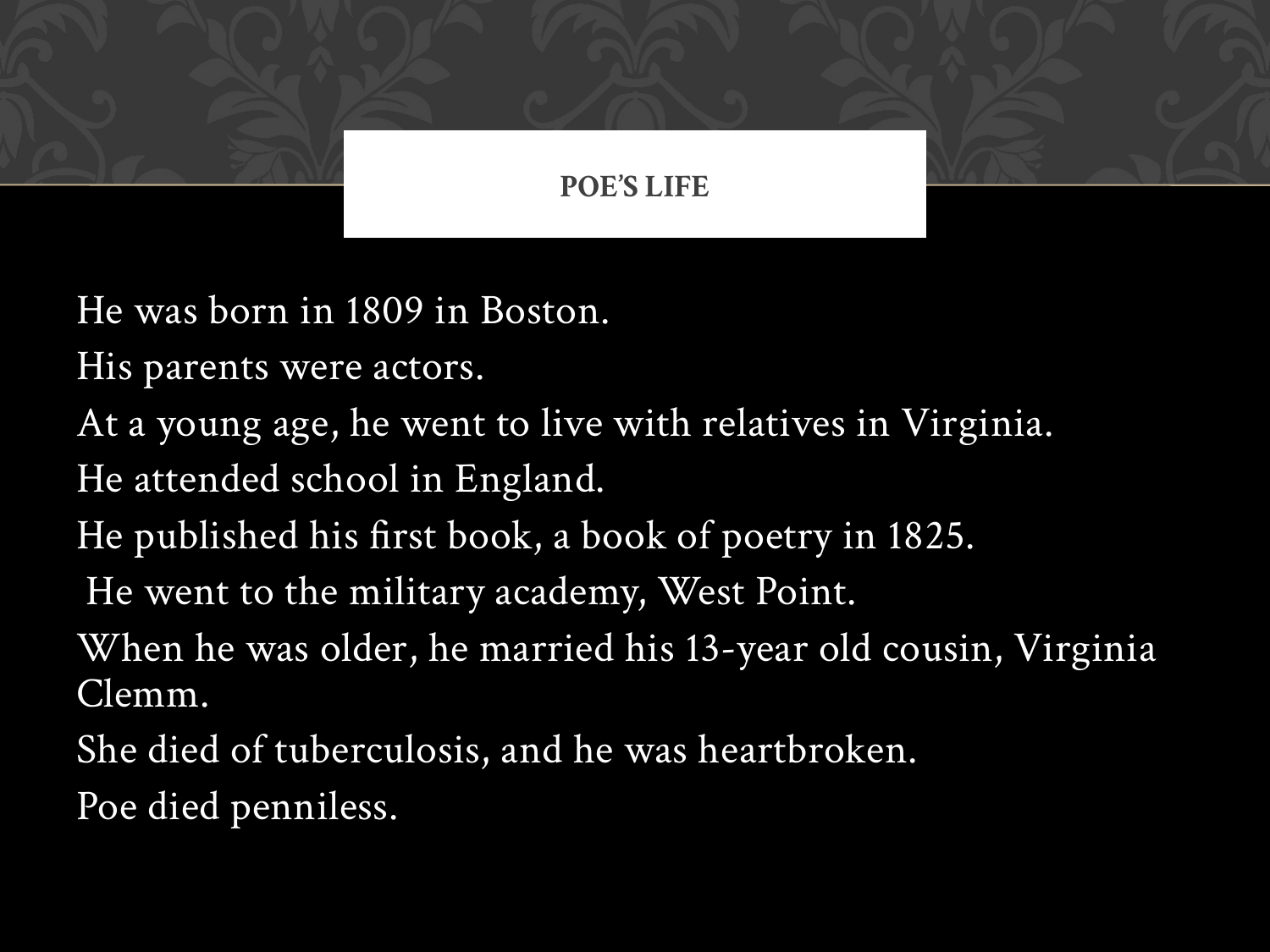

# Poe’s Life
He was born in 1809 in Boston.
His parents were actors.
At a young age, he went to live with relatives in Virginia.
He attended school in England.
He published his first book, a book of poetry in 1825.
 He went to the military academy, West Point.
When he was older, he married his 13-year old cousin, Virginia Clemm.
She died of tuberculosis, and he was heartbroken.
Poe died penniless.